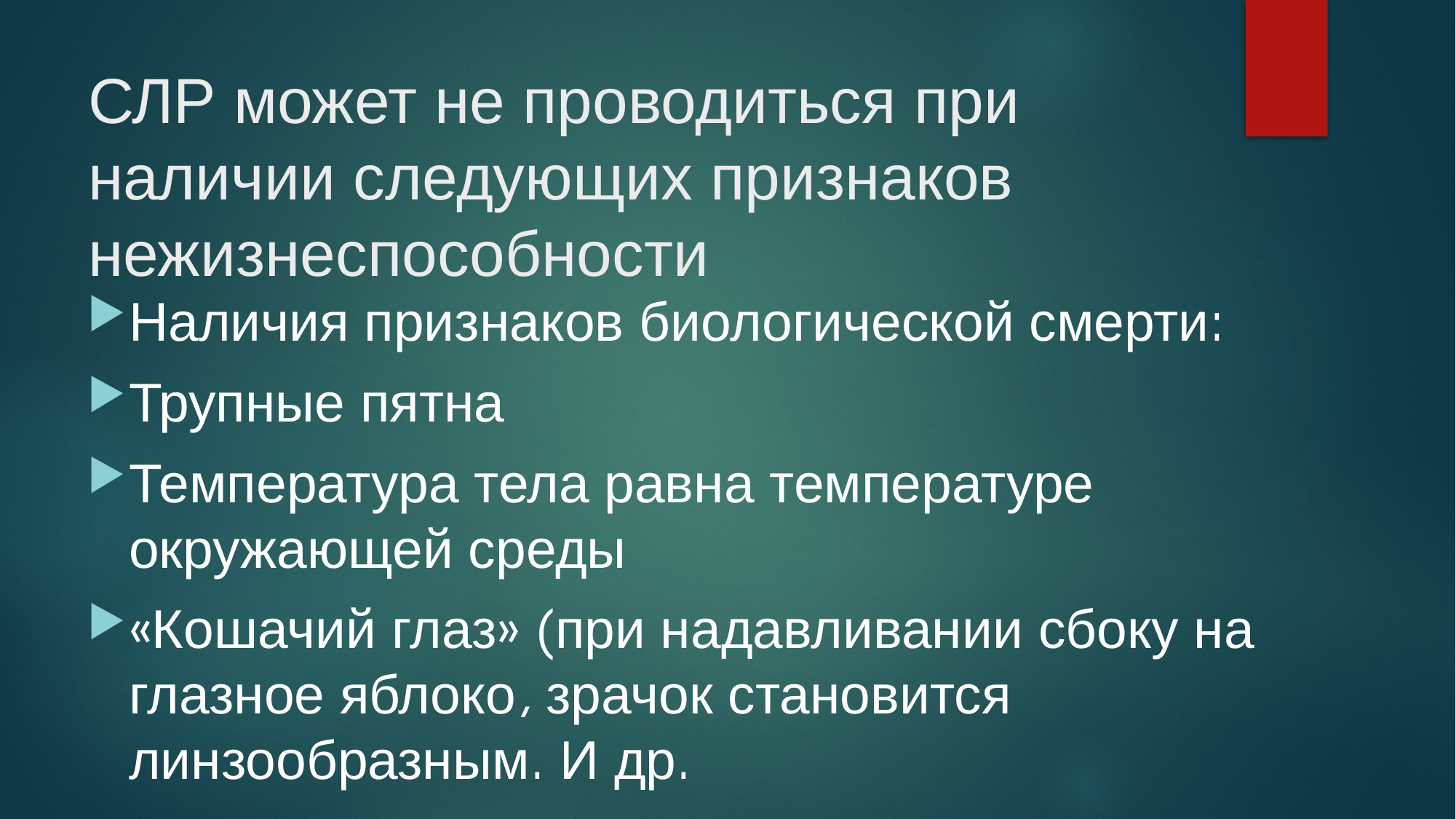

# СЛР может не проводиться при наличии следующих признаков нежизнеспособности
Наличия признаков биологической смерти:
Трупные пятна
Температура тела равна температуре окружающей среды
«Кошачий глаз» (при надавливании сбоку на глазное яблоко, зрачок становится линзообразным. И др.